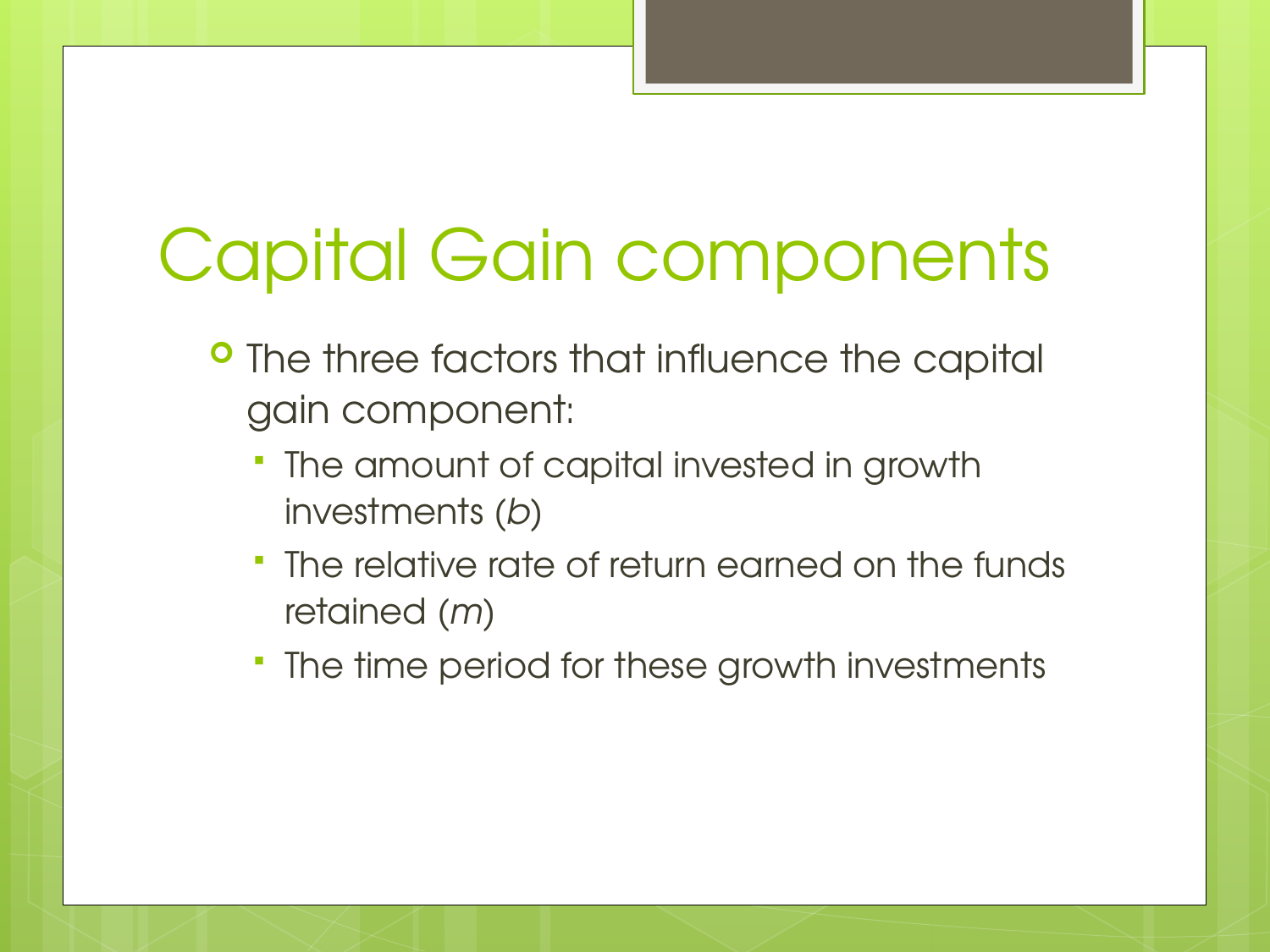

# Capital Gain components
The three factors that influence the capital gain component:
The amount of capital invested in growth investments (b)
The relative rate of return earned on the funds retained (m)
The time period for these growth investments